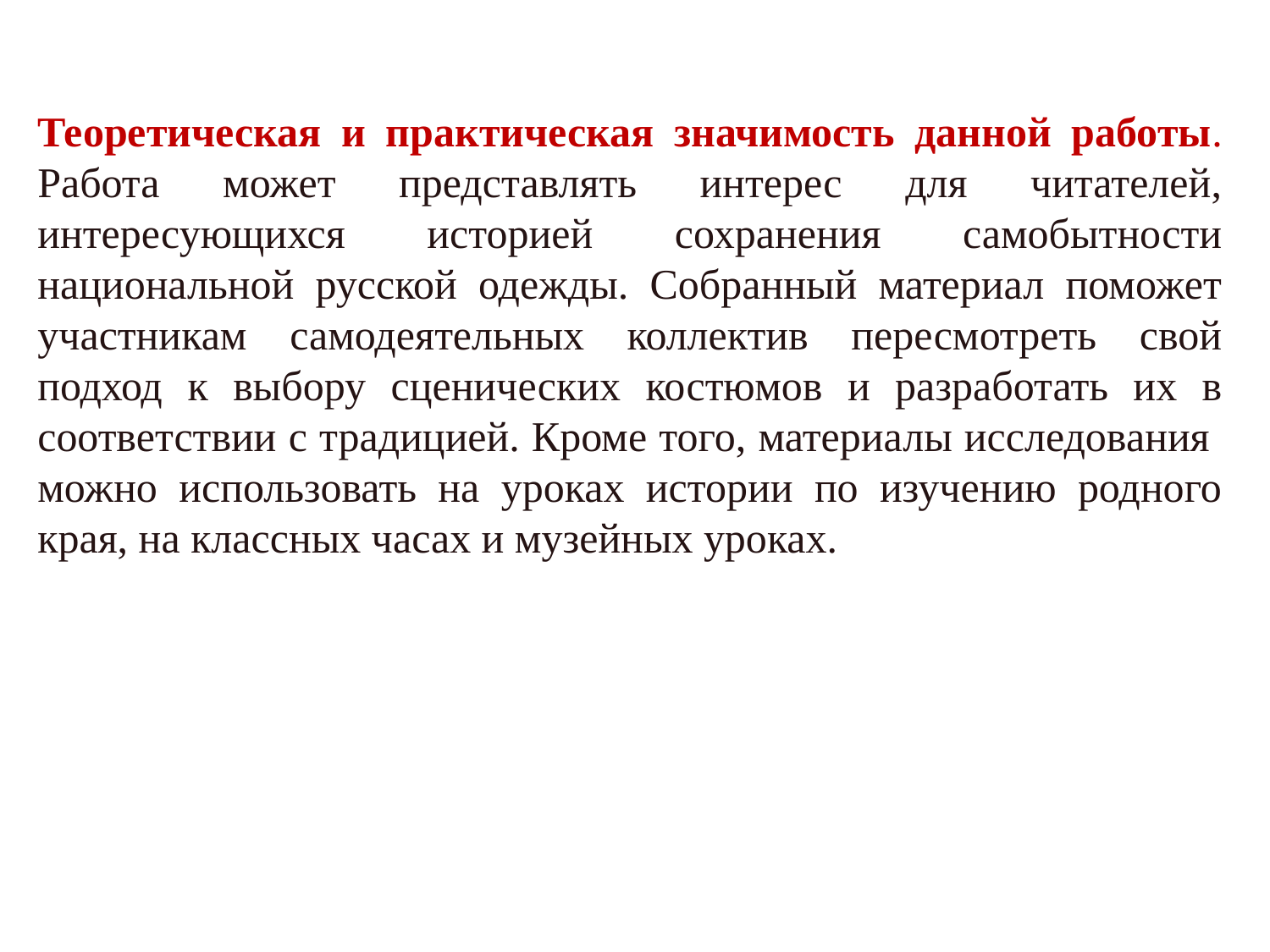

Теоретическая и практическая значимость данной работы. Работа может представлять интерес для читателей, интересующихся историей сохранения самобытности национальной русской одежды. Собранный материал поможет участникам самодеятельных коллектив пересмотреть свой подход к выбору сценических костюмов и разработать их в соответствии с традицией. Кроме того, материалы исследования  можно использовать на уроках истории по изучению родного края, на классных часах и музейных уроках.